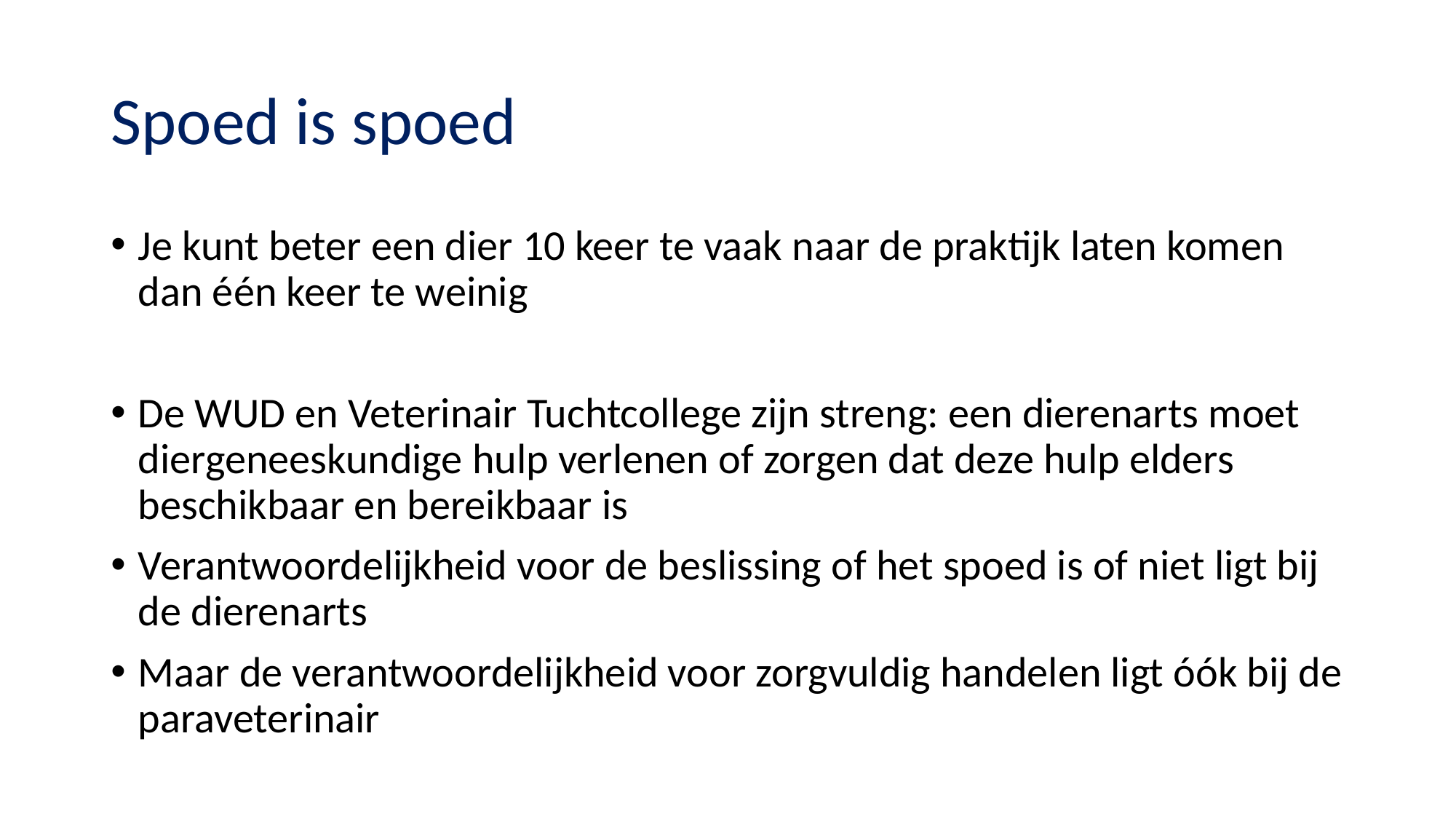

# Spoed is spoed
Je kunt beter een dier 10 keer te vaak naar de praktijk laten komen dan één keer te weinig

De WUD en Veterinair Tuchtcollege zijn streng: een dierenarts moet diergeneeskundige hulp verlenen of zorgen dat deze hulp elders beschikbaar en bereikbaar is
Verantwoordelijkheid voor de beslissing of het spoed is of niet ligt bij de dierenarts
Maar de verantwoordelijkheid voor zorgvuldig handelen ligt óók bij de paraveterinair